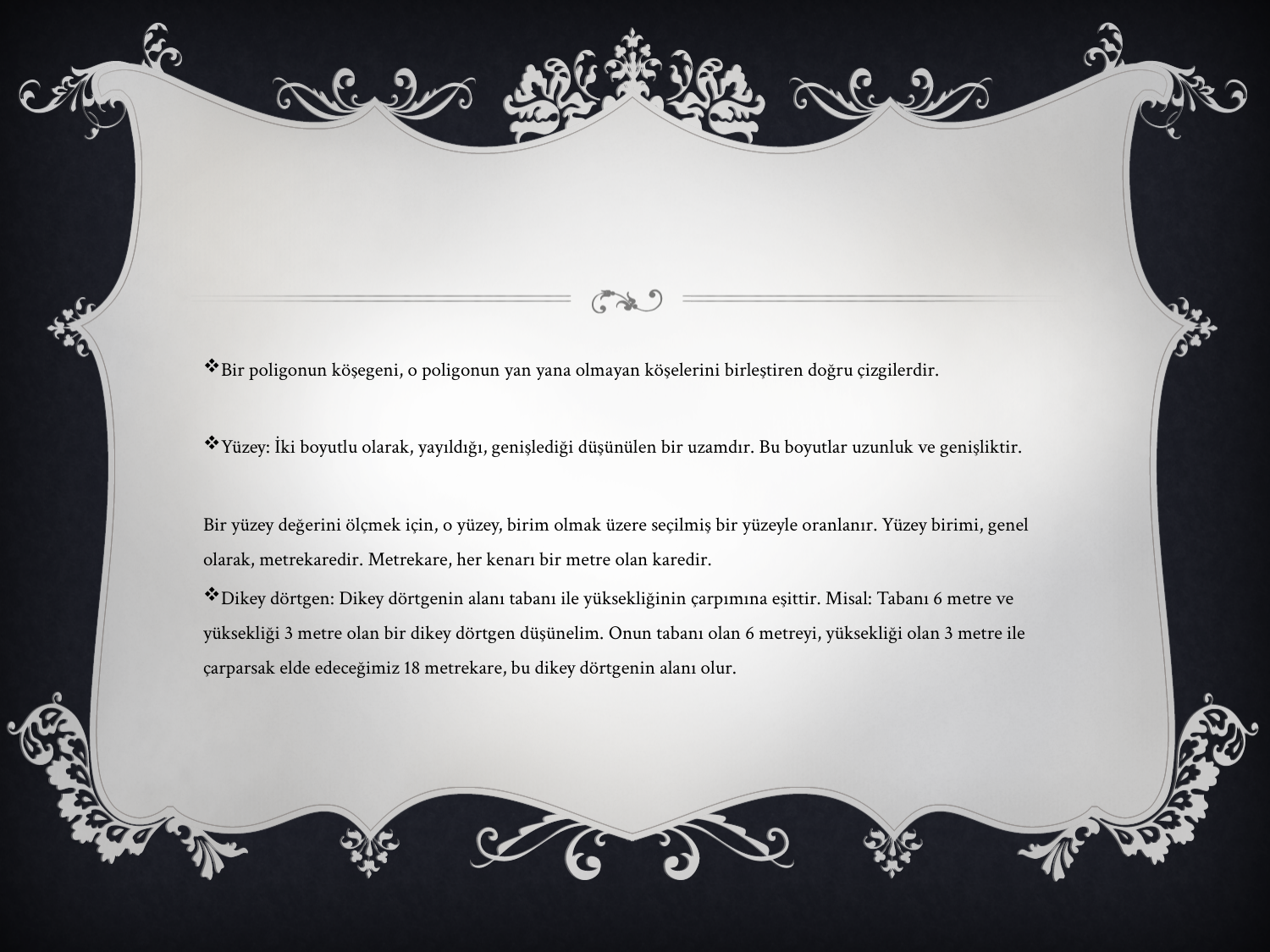

#
Bir poligonun köşegeni, o poligonun yan yana olmayan köşelerini birleştiren doğru çizgilerdir.

Yüzey: İki boyutlu olarak, yayıldığı, genişlediği düşünülen bir uzamdır. Bu boyutlar uzunluk ve genişliktir.

Bir yüzey değerini ölçmek için, o yüzey, birim olmak üzere seçilmiş bir yüzeyle oranlanır. Yüzey birimi, genel olarak, metrekaredir. Metrekare, her kenarı bir metre olan karedir.
Dikey dörtgen: Dikey dörtgenin alanı tabanı ile yüksekliğinin çarpımına eşittir. Misal: Tabanı 6 metre ve yüksekliği 3 metre olan bir dikey dörtgen düşünelim. Onun tabanı olan 6 metreyi, yüksekliği olan 3 metre ile çarparsak elde edeceğimiz 18 metrekare, bu dikey dörtgenin alanı olur.